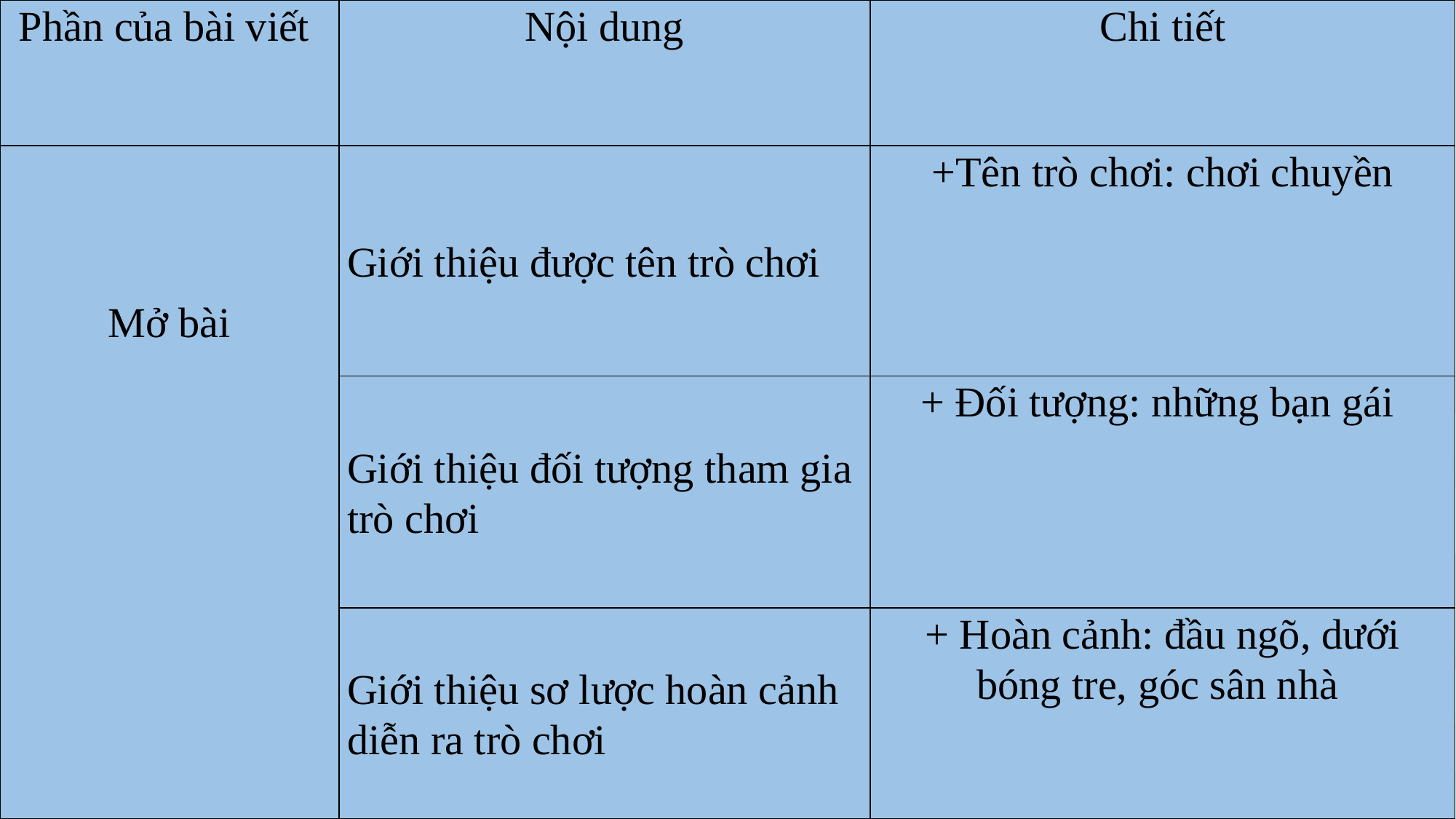

| Phần của bài viết | Nội dung | Chi tiết |
| --- | --- | --- |
| Mở bài | Giới thiệu được tên trò chơi | +Tên trò chơi: chơi chuyền |
|  | Giới thiệu đối tượng tham gia trò chơi | + Đối tượng: những bạn gái |
|  | Giới thiệu sơ lược hoàn cảnh diễn ra trò chơi | + Hoàn cảnh: đầu ngõ, dưới bóng tre, góc sân nhà |